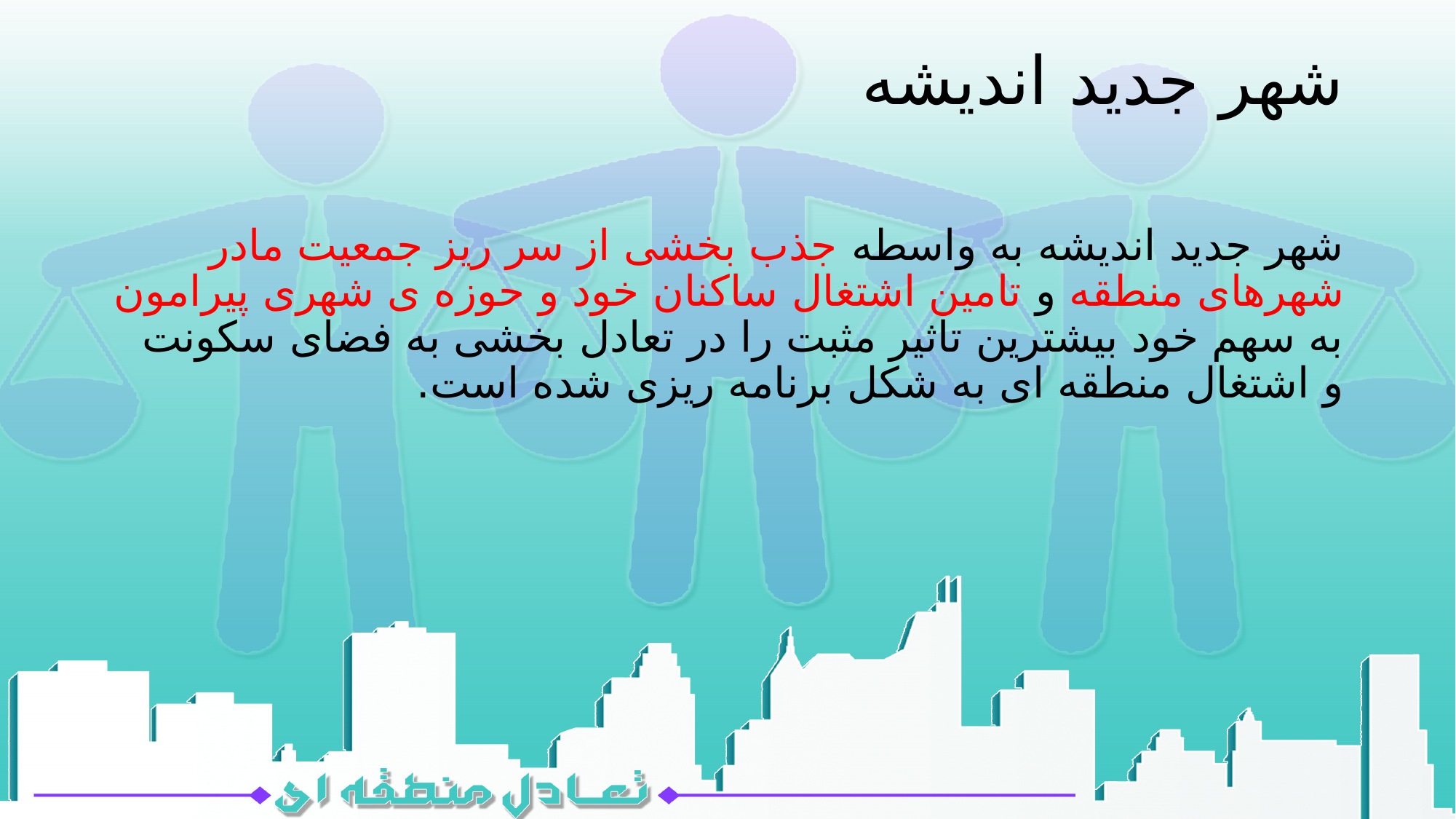

# شهر جدید اندیشه
شهر جدید اندیشه به واسطه جذب بخشی از سر ریز جمعیت مادر شهرهای منطقه و تامین اشتغال ساکنان خود و حوزه ی شهری پیرامون به سهم خود بیشترین تاثیر مثبت را در تعادل بخشی به فضای سکونت و اشتغال منطقه ای به شکل برنامه ریزی شده است.